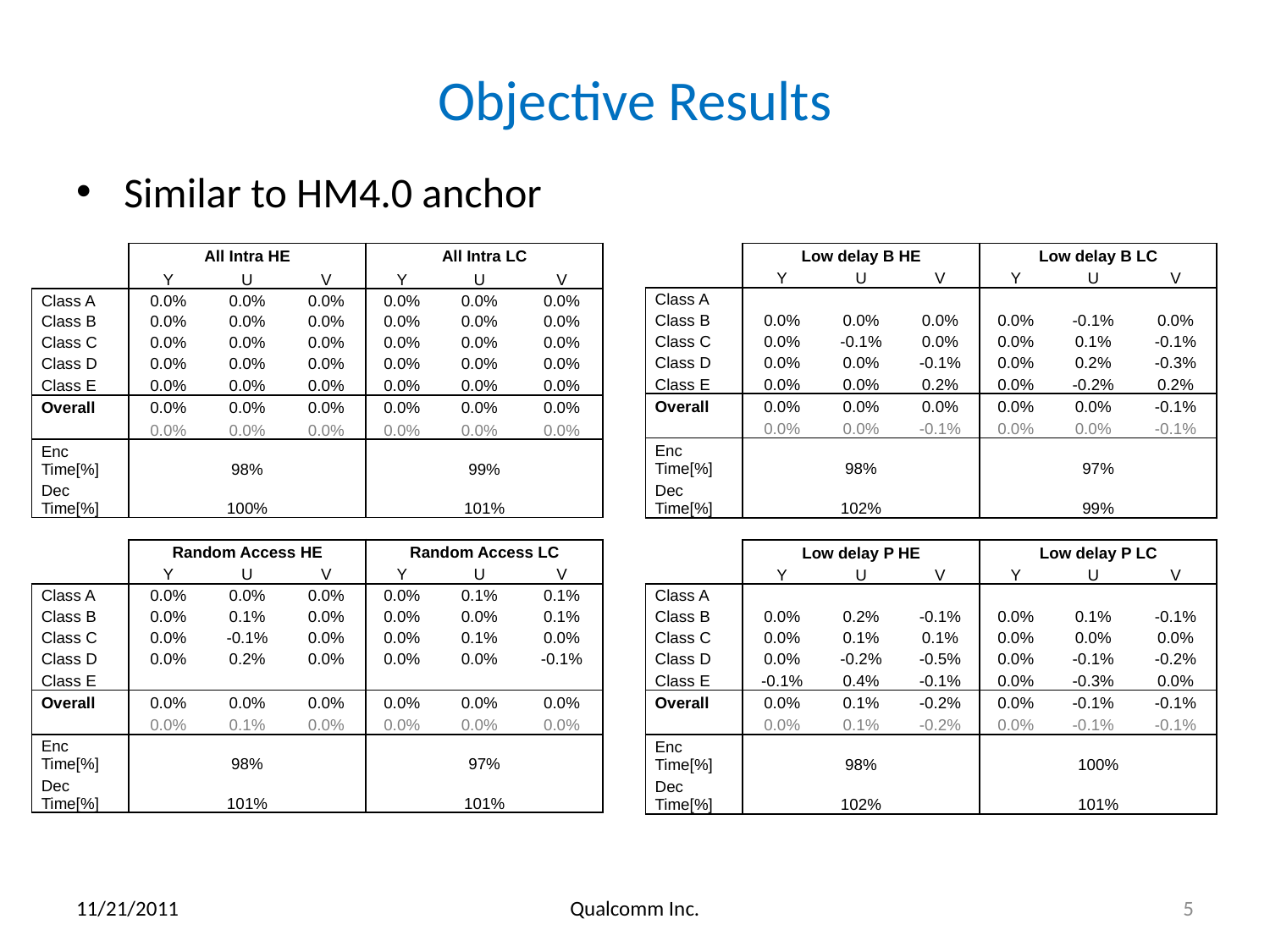

# Objective Results
Similar to HM4.0 anchor

|  | All Intra HE |  |  | All Intra LC |  |  |
| --- | --- | --- | --- | --- | --- | --- |
|  | Y | U | V | Y | U | V |
| Class A | 0.0% | 0.0% | 0.0% | 0.0% | 0.0% | 0.0% |
| Class B | 0.0% | 0.0% | 0.0% | 0.0% | 0.0% | 0.0% |
| Class C | 0.0% | 0.0% | 0.0% | 0.0% | 0.0% | 0.0% |
| Class D | 0.0% | 0.0% | 0.0% | 0.0% | 0.0% | 0.0% |
| Class E | 0.0% | 0.0% | 0.0% | 0.0% | 0.0% | 0.0% |
| Overall | 0.0% | 0.0% | 0.0% | 0.0% | 0.0% | 0.0% |
|  | 0.0% | 0.0% | 0.0% | 0.0% | 0.0% | 0.0% |
| Enc Time[%] | 98% |  |  | 99% |  |  |
| Dec Time[%] | 100% |  |  | 101% |  |  |
|  |  |  |  |  |  |  |
|  | Random Access HE |  |  | Random Access LC |  |  |
|  | Y | U | V | Y | U | V |
| Class A | 0.0% | 0.0% | 0.0% | 0.0% | 0.1% | 0.1% |
| Class B | 0.0% | 0.1% | 0.0% | 0.0% | 0.0% | 0.1% |
| Class C | 0.0% | -0.1% | 0.0% | 0.0% | 0.1% | 0.0% |
| Class D | 0.0% | 0.2% | 0.0% | 0.0% | 0.0% | -0.1% |
| Class E |  |  |  |  |  |  |
| Overall | 0.0% | 0.0% | 0.0% | 0.0% | 0.0% | 0.0% |
|  | 0.0% | 0.1% | 0.0% | 0.0% | 0.0% | 0.0% |
| Enc Time[%] | 98% |  |  | 97% |  |  |
| Dec Time[%] | 101% |  |  | 101% |  |  |
|  |  |  |  |  |  |  |
|  | Low delay B HE |  |  | Low delay B LC |  |  |
| --- | --- | --- | --- | --- | --- | --- |
|  | Y | U | V | Y | U | V |
| Class A |  |  |  |  |  |  |
| Class B | 0.0% | 0.0% | 0.0% | 0.0% | -0.1% | 0.0% |
| Class C | 0.0% | -0.1% | 0.0% | 0.0% | 0.1% | -0.1% |
| Class D | 0.0% | 0.0% | -0.1% | 0.0% | 0.2% | -0.3% |
| Class E | 0.0% | 0.0% | 0.2% | 0.0% | -0.2% | 0.2% |
| Overall | 0.0% | 0.0% | 0.0% | 0.0% | 0.0% | -0.1% |
|  | 0.0% | 0.0% | -0.1% | 0.0% | 0.0% | -0.1% |
| Enc Time[%] | 98% |  |  | 97% |  |  |
| Dec Time[%] | 102% |  |  | 99% |  |  |
|  |  |  |  |  |  |  |
|  | Low delay P HE |  |  | Low delay P LC |  |  |
|  | Y | U | V | Y | U | V |
| Class A |  |  |  |  |  |  |
| Class B | 0.0% | 0.2% | -0.1% | 0.0% | 0.1% | -0.1% |
| Class C | 0.0% | 0.1% | 0.1% | 0.0% | 0.0% | 0.0% |
| Class D | 0.0% | -0.2% | -0.5% | 0.0% | -0.1% | -0.2% |
| Class E | -0.1% | 0.4% | -0.1% | 0.0% | -0.3% | 0.0% |
| Overall | 0.0% | 0.1% | -0.2% | 0.0% | -0.1% | -0.1% |
|  | 0.0% | 0.1% | -0.2% | 0.0% | -0.1% | -0.1% |
| Enc Time[%] | 98% |  |  | 100% |  |  |
| Dec Time[%] | 102% |  |  | 101% |  |  |
11/21/2011
Qualcomm Inc.
5